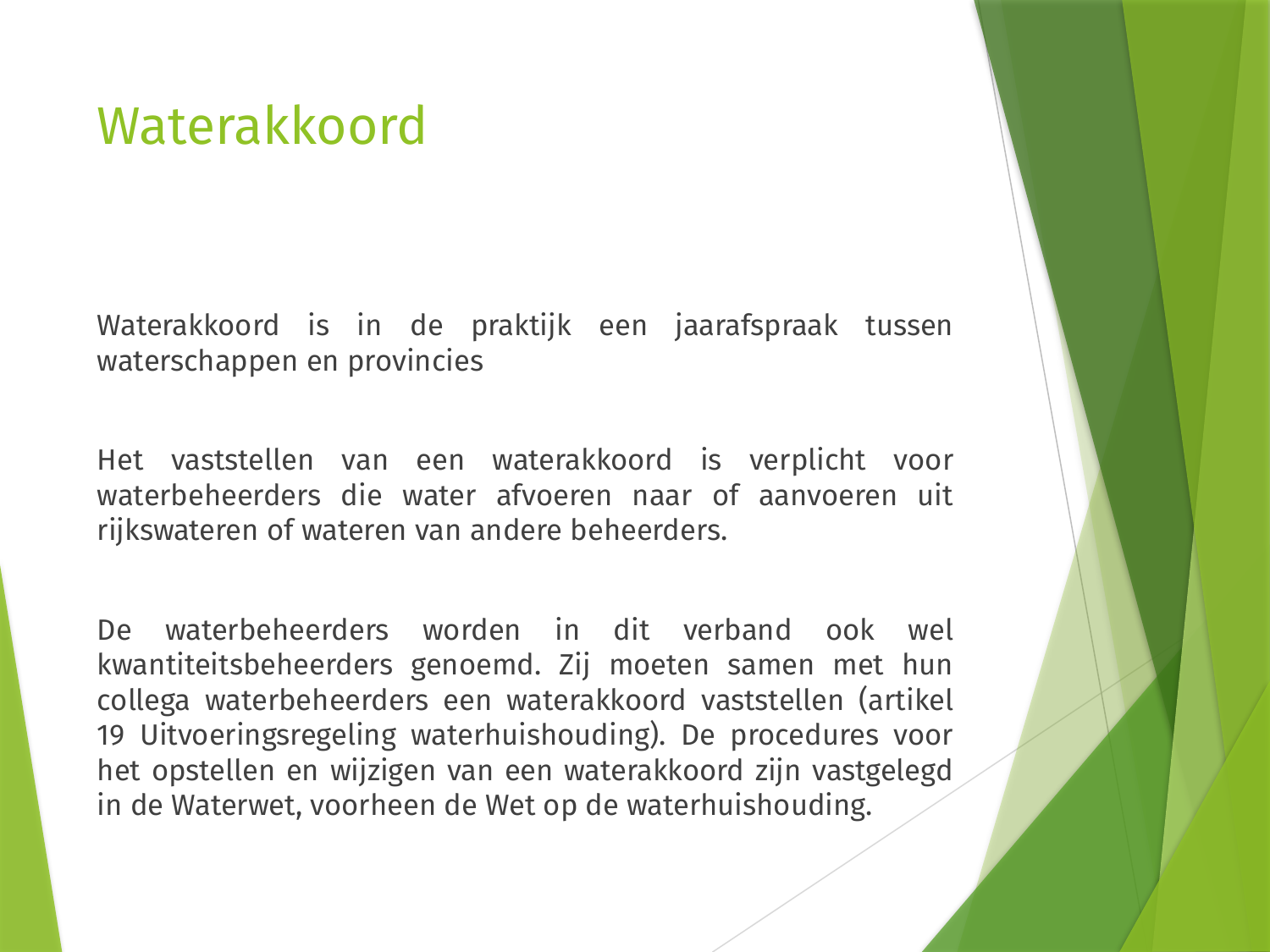

# Waterakkoord
Waterakkoord is in de praktijk een jaarafspraak tussen waterschappen en provincies

Het vaststellen van een waterakkoord is verplicht voor waterbeheerders die water afvoeren naar of aanvoeren uit rijkswateren of wateren van andere beheerders.

De waterbeheerders worden in dit verband ook wel kwantiteitsbeheerders genoemd. Zij moeten samen met hun collega waterbeheerders een waterakkoord vaststellen (artikel 19 Uitvoeringsregeling waterhuishouding). De procedures voor het opstellen en wijzigen van een waterakkoord zijn vastgelegd in de Waterwet, voorheen de Wet op de waterhuishouding.